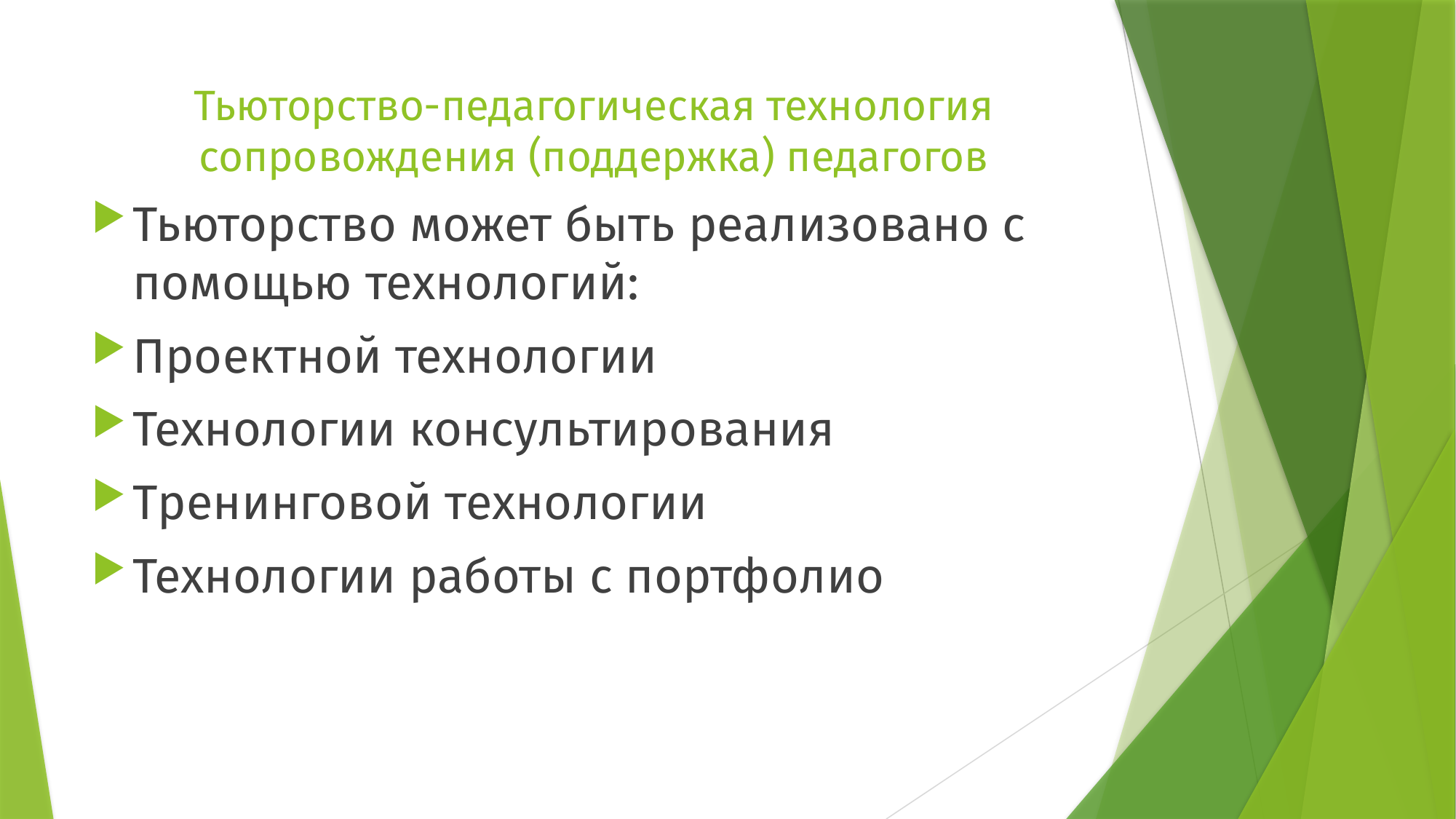

# Тьюторство-педагогическая технология сопровождения (поддержка) педагогов
Тьюторство может быть реализовано с помощью технологий:
Проектной технологии
Технологии консультирования
Тренинговой технологии
Технологии работы с портфолио